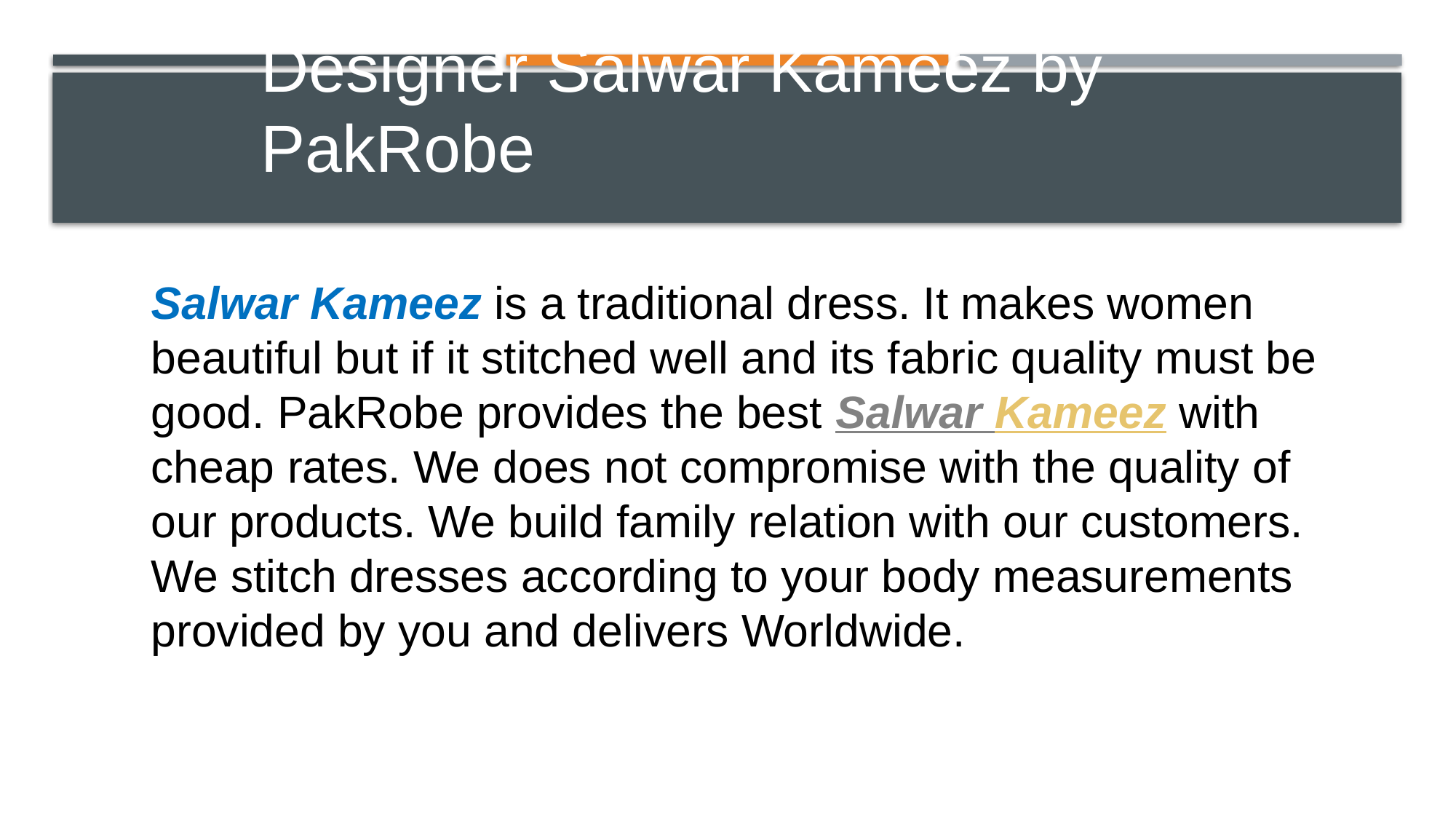

# Designer Salwar Kameez by PakRobe
Salwar Kameez is a traditional dress. It makes women beautiful but if it stitched well and its fabric quality must be good. PakRobe provides the best Salwar Kameez with cheap rates. We does not compromise with the quality of our products. We build family relation with our customers. We stitch dresses according to your body measurements provided by you and delivers Worldwide.